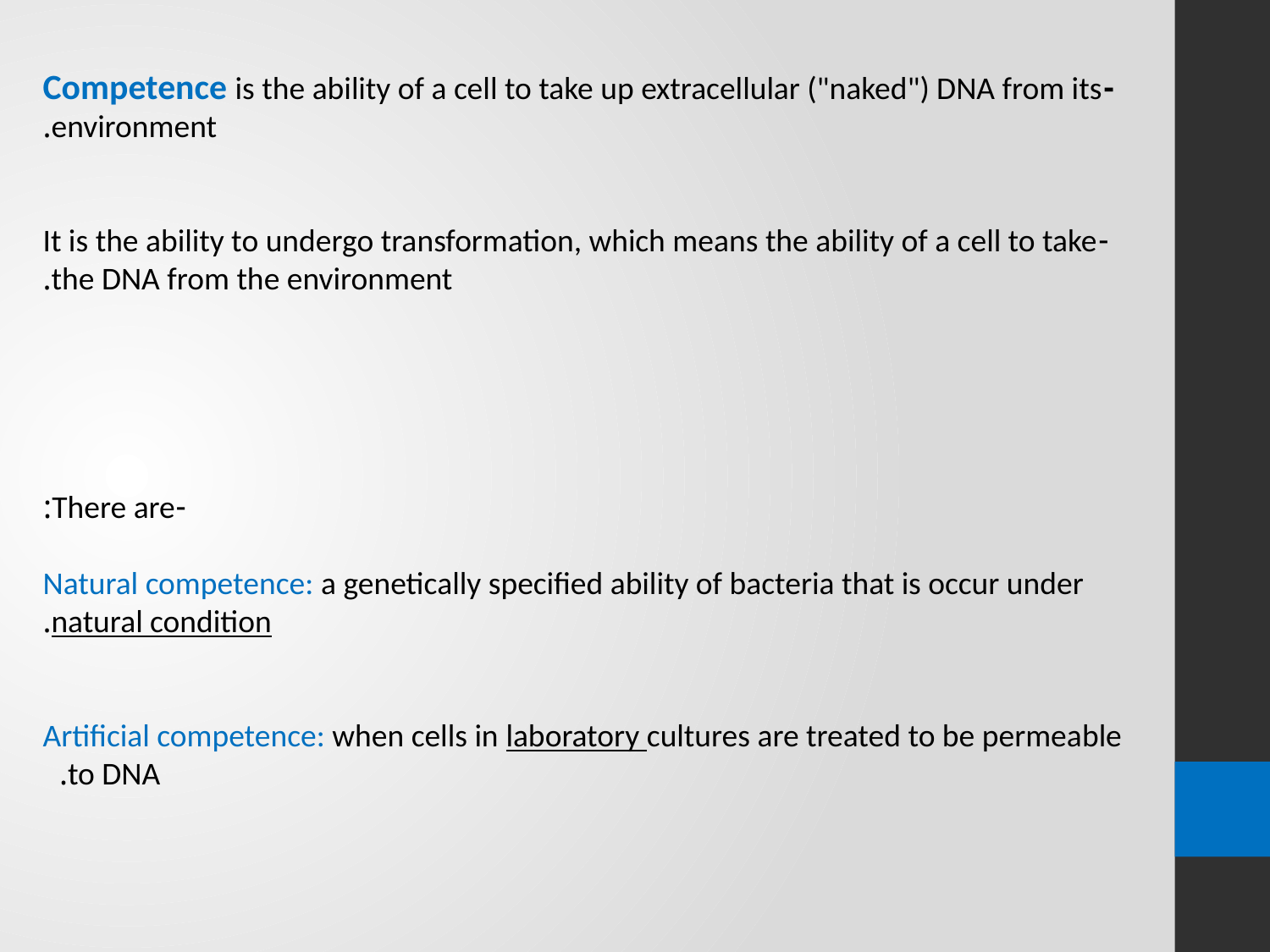

-Competence is the ability of a cell to take up extracellular ("naked") DNA from its environment.

-It is the ability to undergo transformation, which means the ability of a cell to take the DNA from the environment.

-There are:

Natural competence: a genetically specified ability of bacteria that is occur under natural condition.

 Artificial competence: when cells in laboratory cultures are treated to be permeable to DNA.